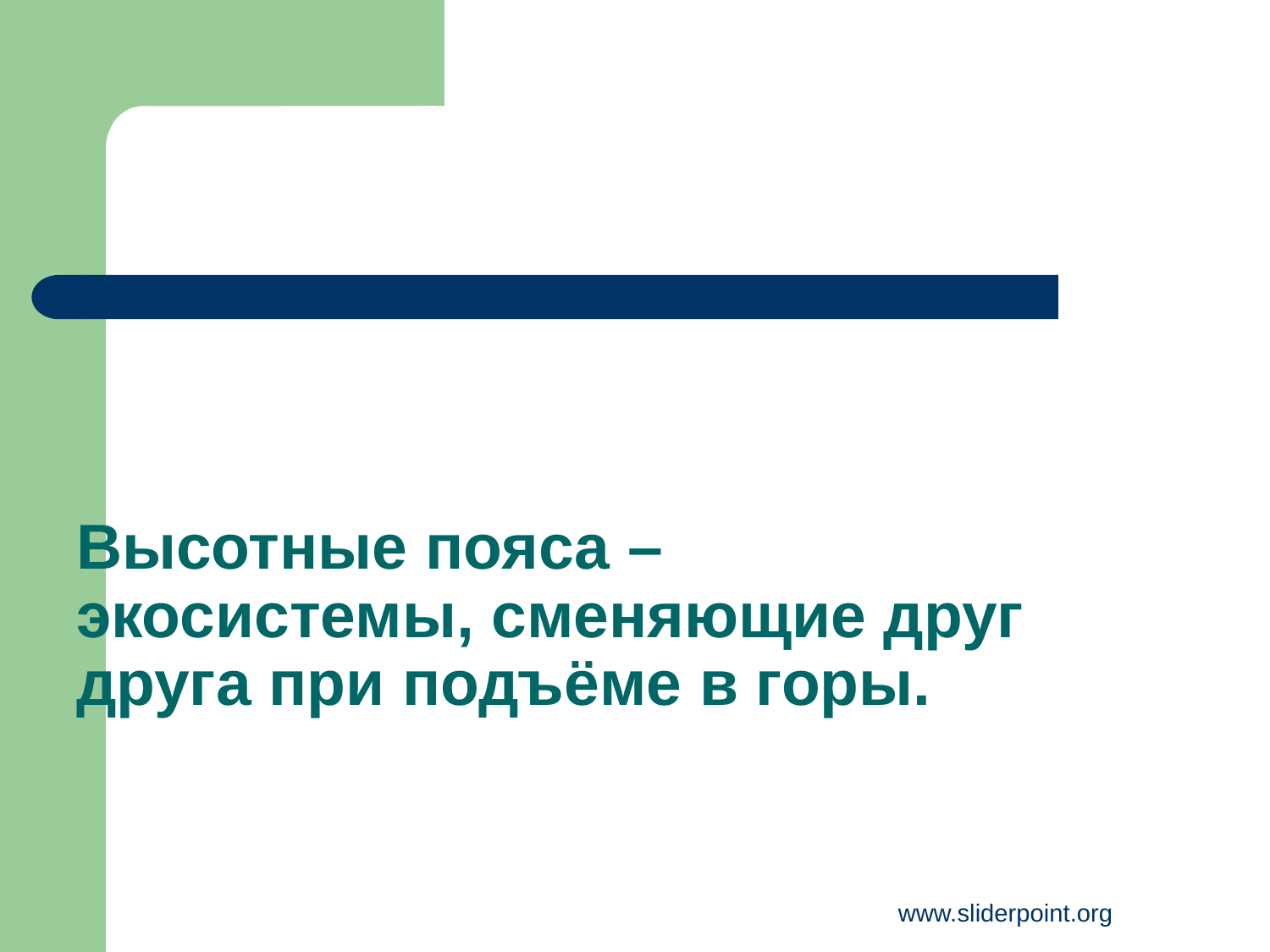

# Высотные пояса – экосистемы, сменяющие друг друга при подъёме в горы.
www.sliderpoint.org